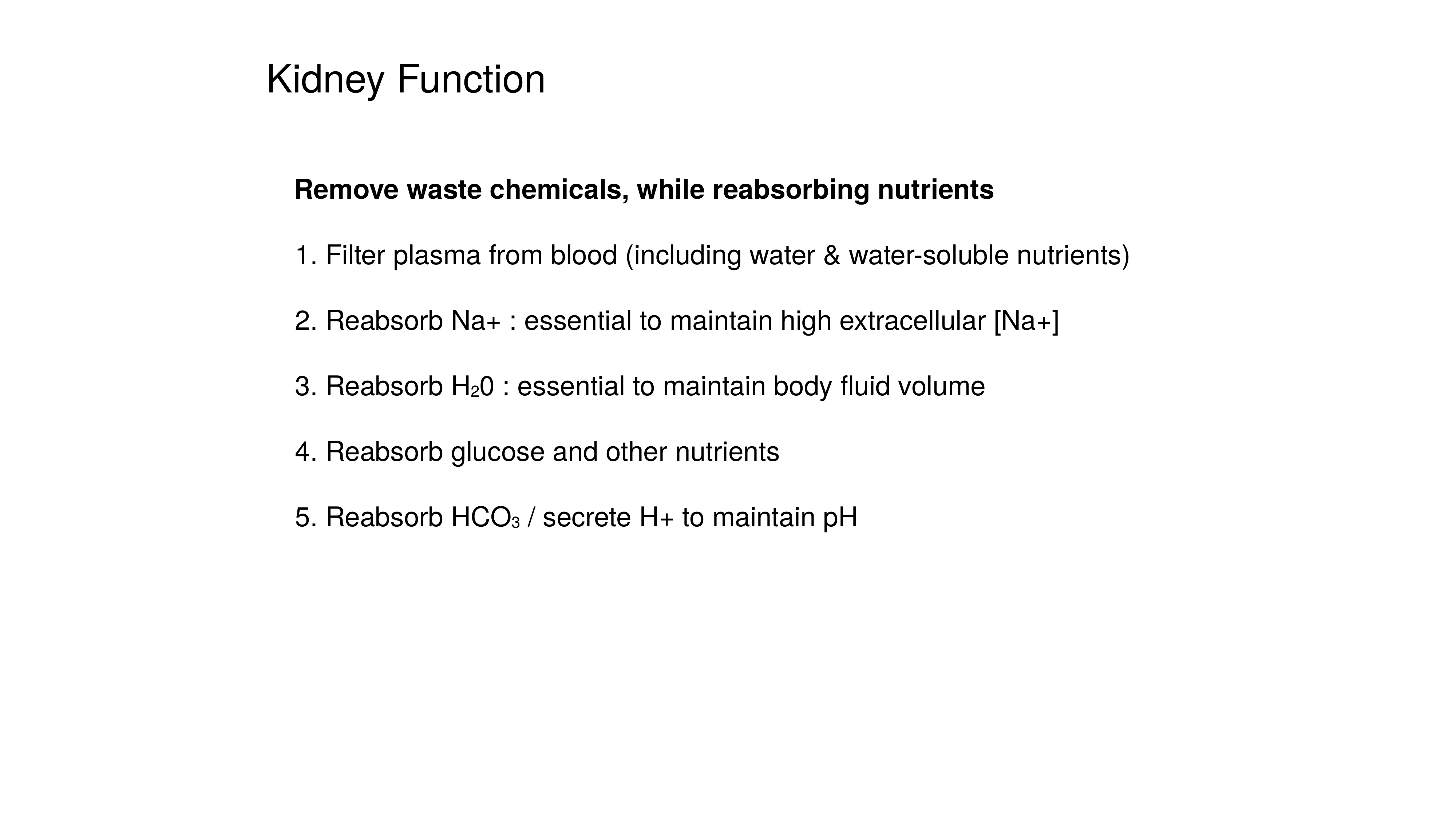

Kidney Function
Remove waste chemicals, while reabsorbing nutrients

1. Filter plasma from blood (including water & water-soluble nutrients)

2. Reabsorb Na+ : essential to maintain high extracellular [Na+]

3. Reabsorb H20 : essential to maintain body fluid volume

4. Reabsorb glucose and other nutrients

5. Reabsorb HCO3 / secrete H+ to maintain pH